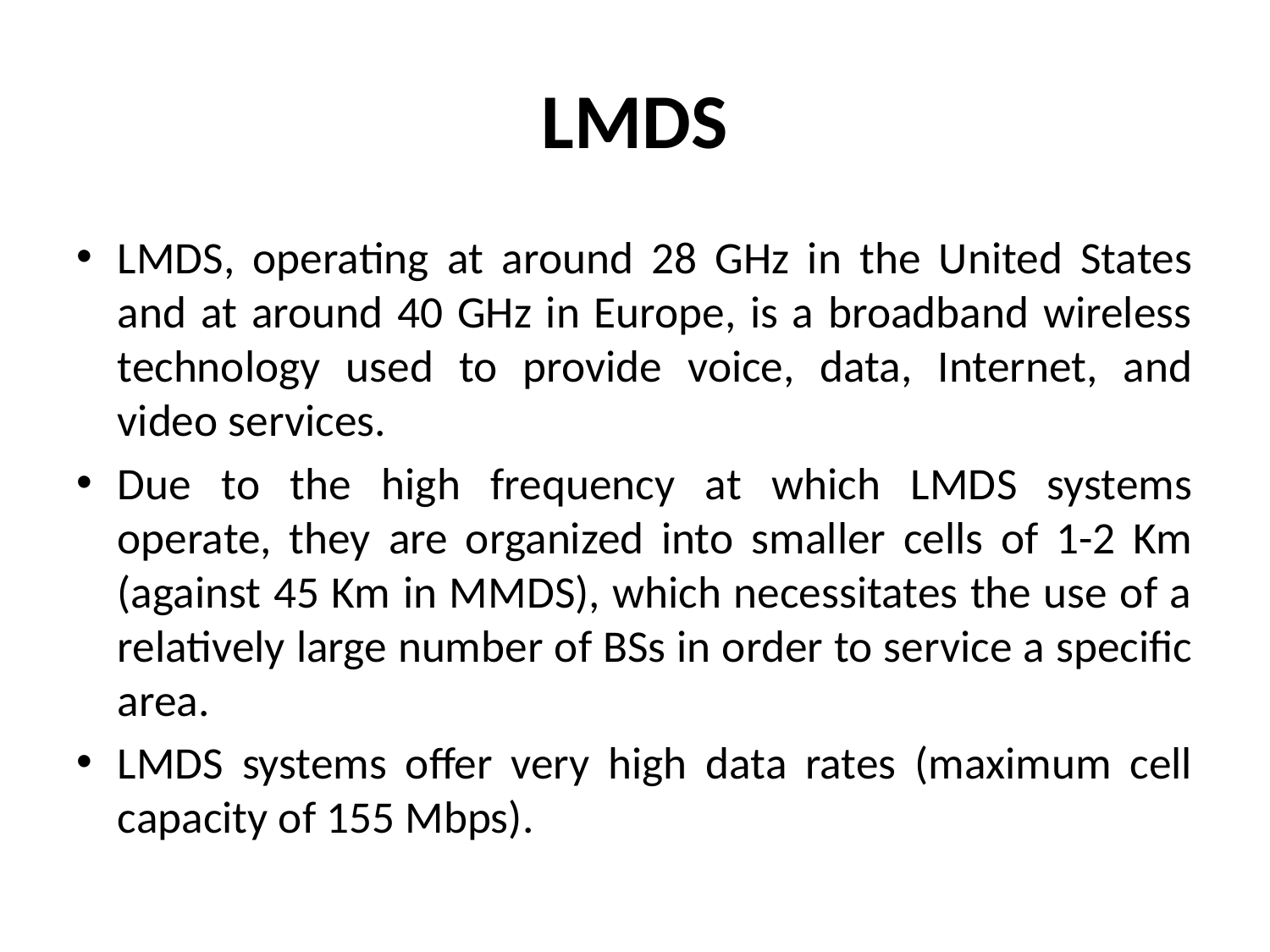

# LMDS
LMDS, operating at around 28 GHz in the United States and at around 40 GHz in Europe, is a broadband wireless technology used to provide voice, data, Internet, and video services.
Due to the high frequency at which LMDS systems operate, they are organized into smaller cells of 1-2 Km (against 45 Km in MMDS), which necessitates the use of a relatively large number of BSs in order to service a specific area.
LMDS systems offer very high data rates (maximum cell capacity of 155 Mbps).